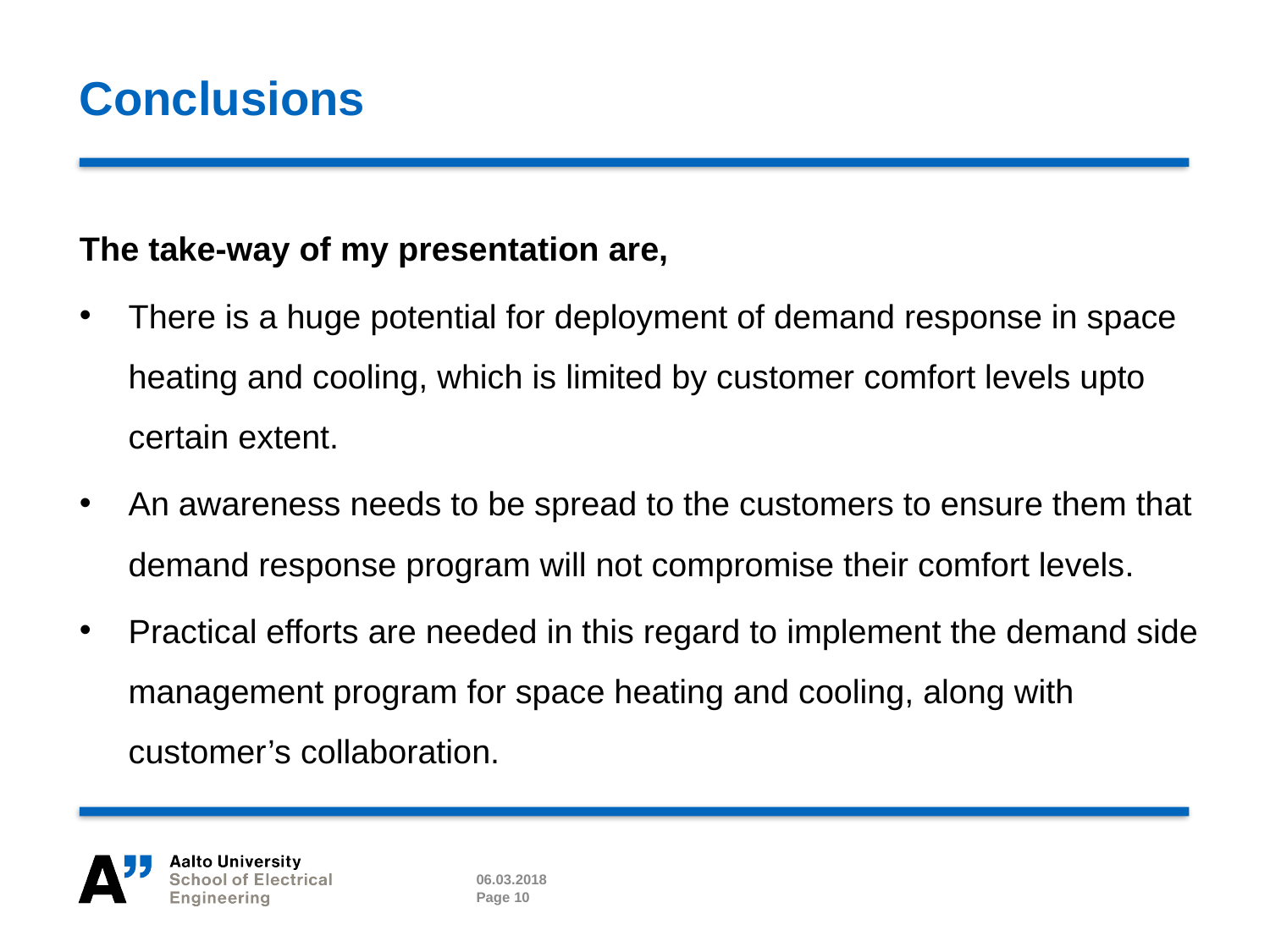

# Conclusions
The take-way of my presentation are,
There is a huge potential for deployment of demand response in space heating and cooling, which is limited by customer comfort levels upto certain extent.
An awareness needs to be spread to the customers to ensure them that demand response program will not compromise their comfort levels.
Practical efforts are needed in this regard to implement the demand side management program for space heating and cooling, along with customer’s collaboration.

06.03.2018
Page 10